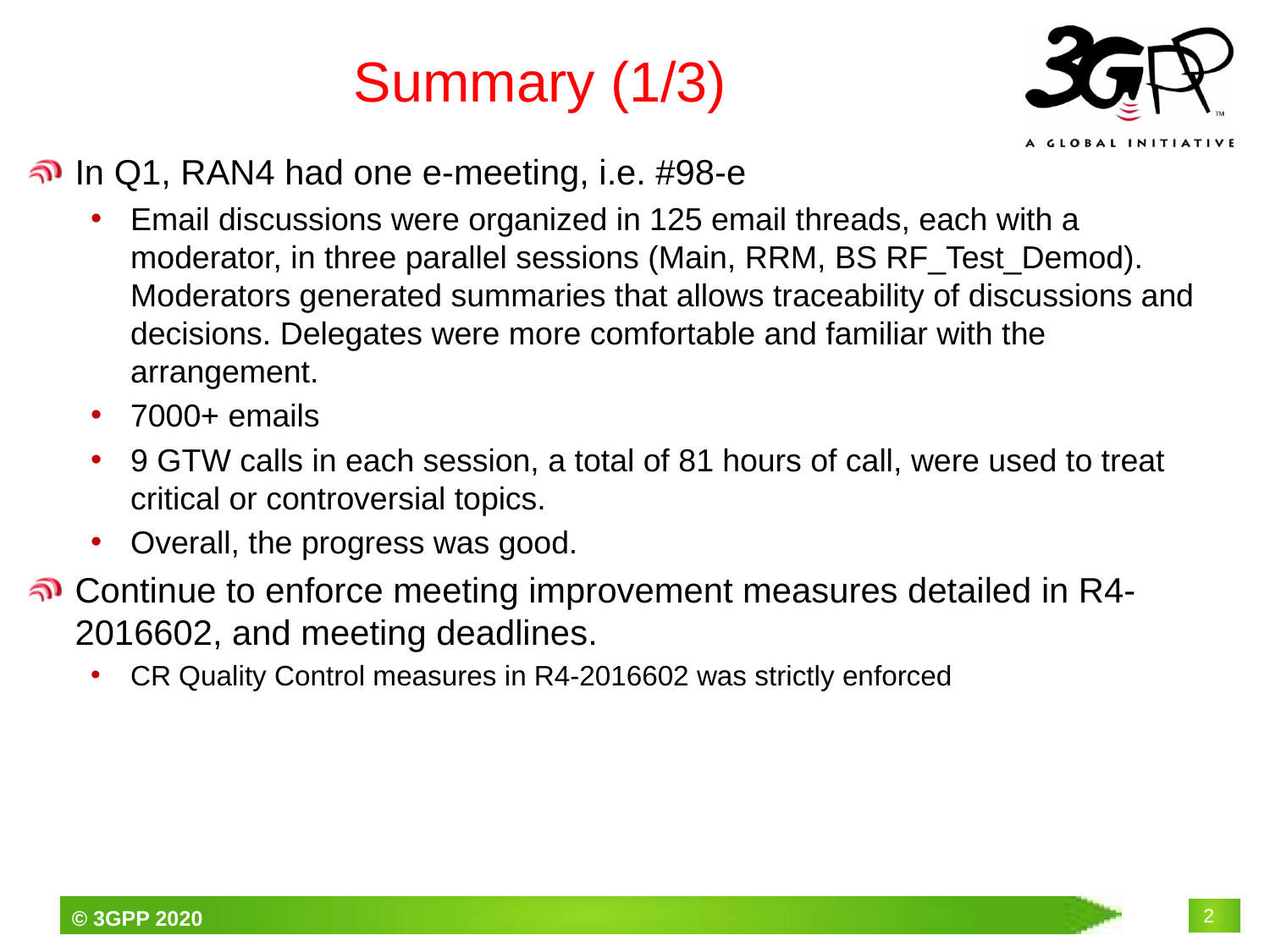

# Summary (1/3)

In Q1, RAN4 had one e-meeting, i.e. #98-e
Email discussions were organized in 125 email threads, each with a moderator, in three parallel sessions (Main, RRM, BS RF_Test_Demod). Moderators generated summaries that allows traceability of discussions and decisions. Delegates were more comfortable and familiar with the arrangement.
7000+ emails
9 GTW calls in each session, a total of 81 hours of call, were used to treat critical or controversial topics.
Overall, the progress was good.
Continue to enforce meeting improvement measures detailed in R4-2016602, and meeting deadlines.
CR Quality Control measures in R4-2016602 was strictly enforced